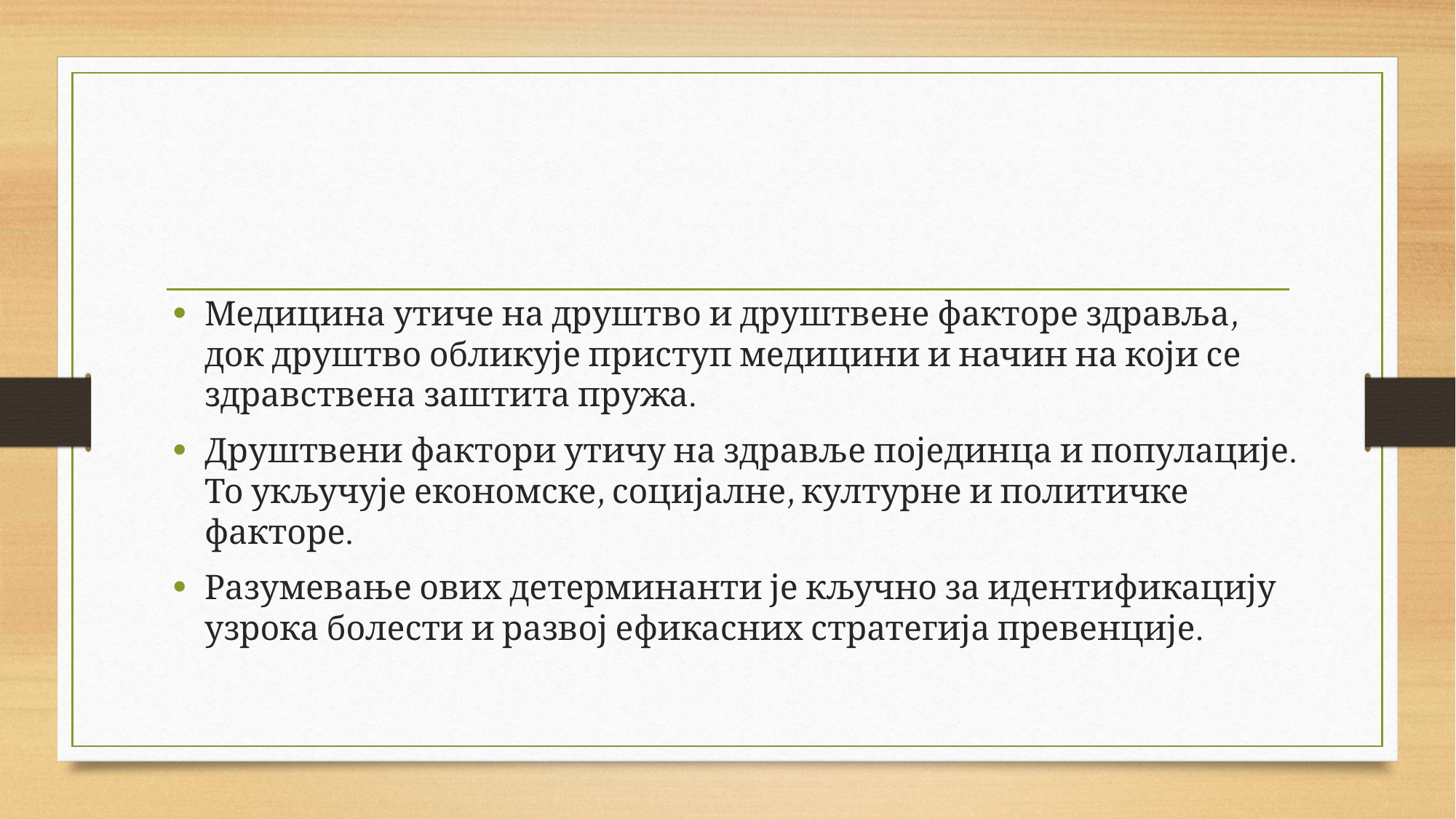

Медицина утиче на друштво и друштвене факторе здравља, док друштво обликује приступ медицини и начин на који се здравствена заштита пружа.
Друштвени фактори утичу на здравље појединца и популације. То укључује економске, социјалне, културне и политичке факторе.
Разумевање ових детерминанти је кључно за идентификацију узрока болести и развој ефикасних стратегија превенције.